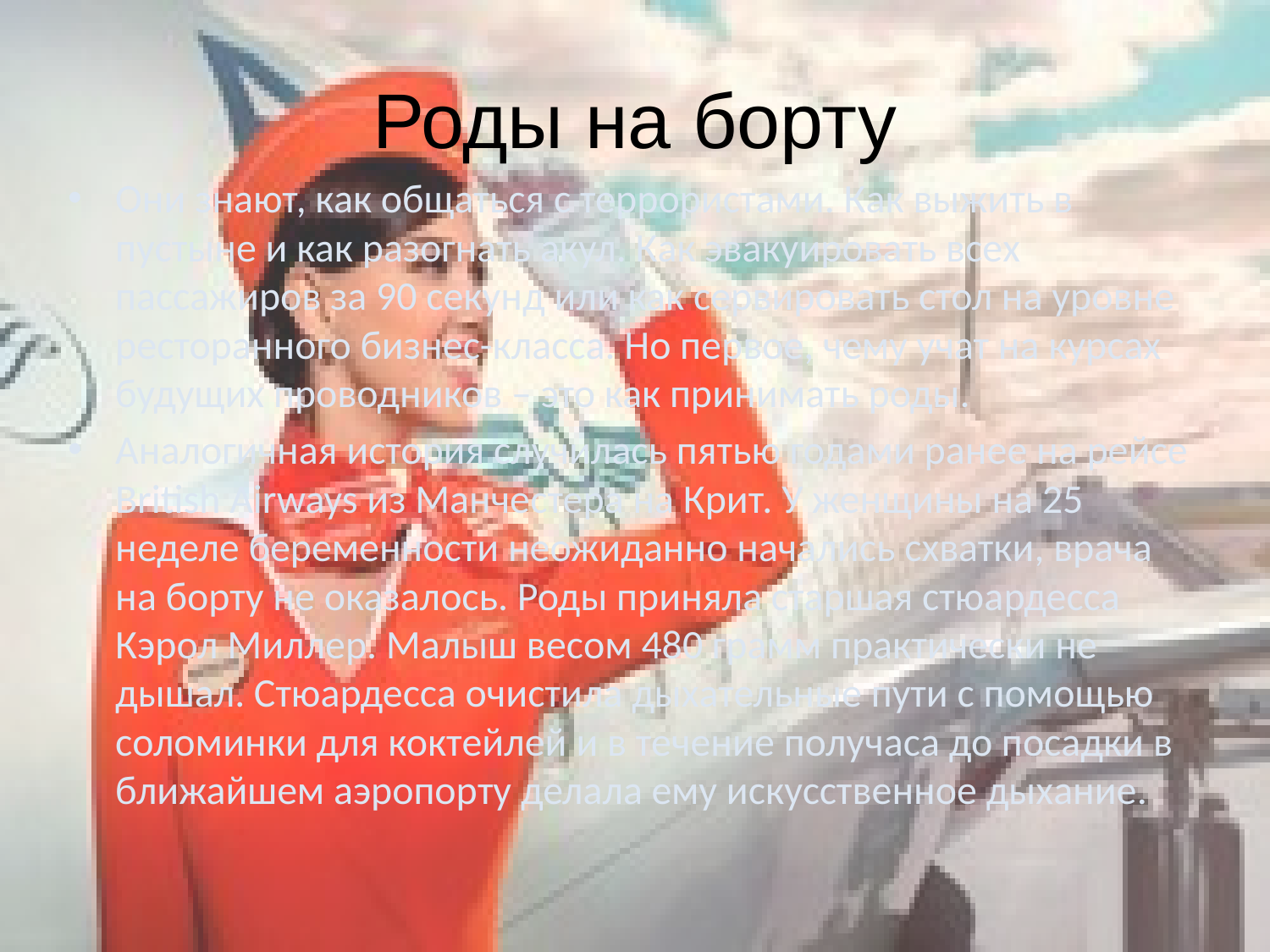

# Роды на борту
Они знают, как общаться с террористами. Как выжить в пустыне и как разогнать акул. Как эвакуировать всех пассажиров за 90 секунд или как сервировать стол на уровне ресторанного бизнес-класса. Но первое, чему учат на курсах будущих проводников – это как принимать роды.
Аналогичная история случилась пятью годами ранее на рейсе British Airways из Манчестера на Крит. У женщины на 25 неделе беременности неожиданно начались схватки, врача на борту не оказалось. Роды приняла старшая стюардесса Кэрол Миллер. Малыш весом 480 грамм практически не дышал. Стюардесса очистила дыхательные пути с помощью соломинки для коктейлей и в течение получаса до посадки в ближайшем аэропорту делала ему искусственное дыхание.